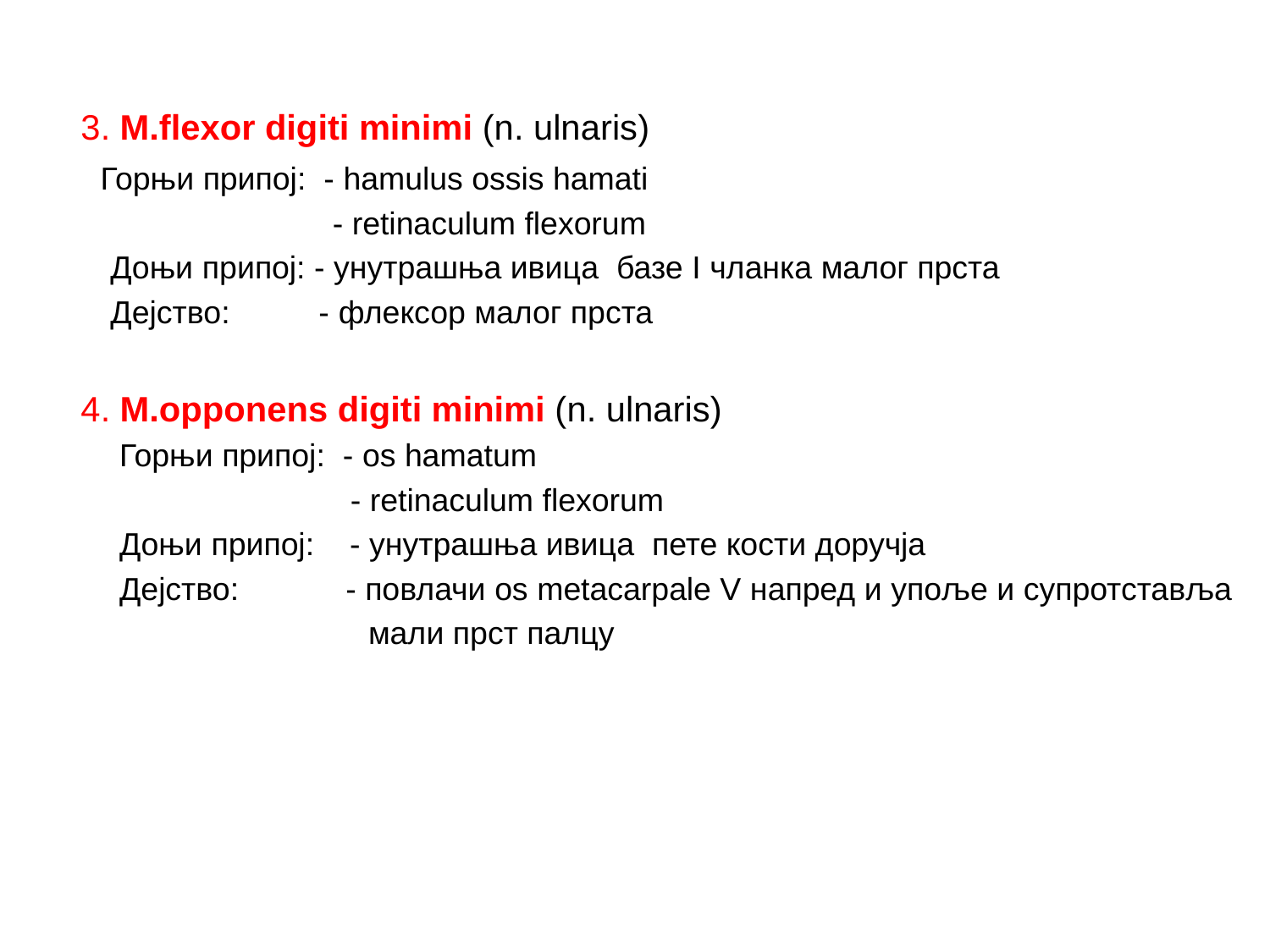

3. M.flexor digiti minimi (n. ulnaris)
         Горњи припој:  - hamulus ossis hamati
                                    - retinaculum flexorum
           Доњи припој: - унутрашња ивица  базе I чланка малог прста
           Дејство:          - флексор малог прста

       4. M.opponens digiti minimi (n. ulnaris)
            Горњи припој:  - os hamatum
                                      - retinaculum flexorum
            Доњи припој:    - унутрашња ивица  пете кости доручја
            Дејство:            - повлачи os metacarpale V напред и упоље и супротставља
                                        мали прст палцу